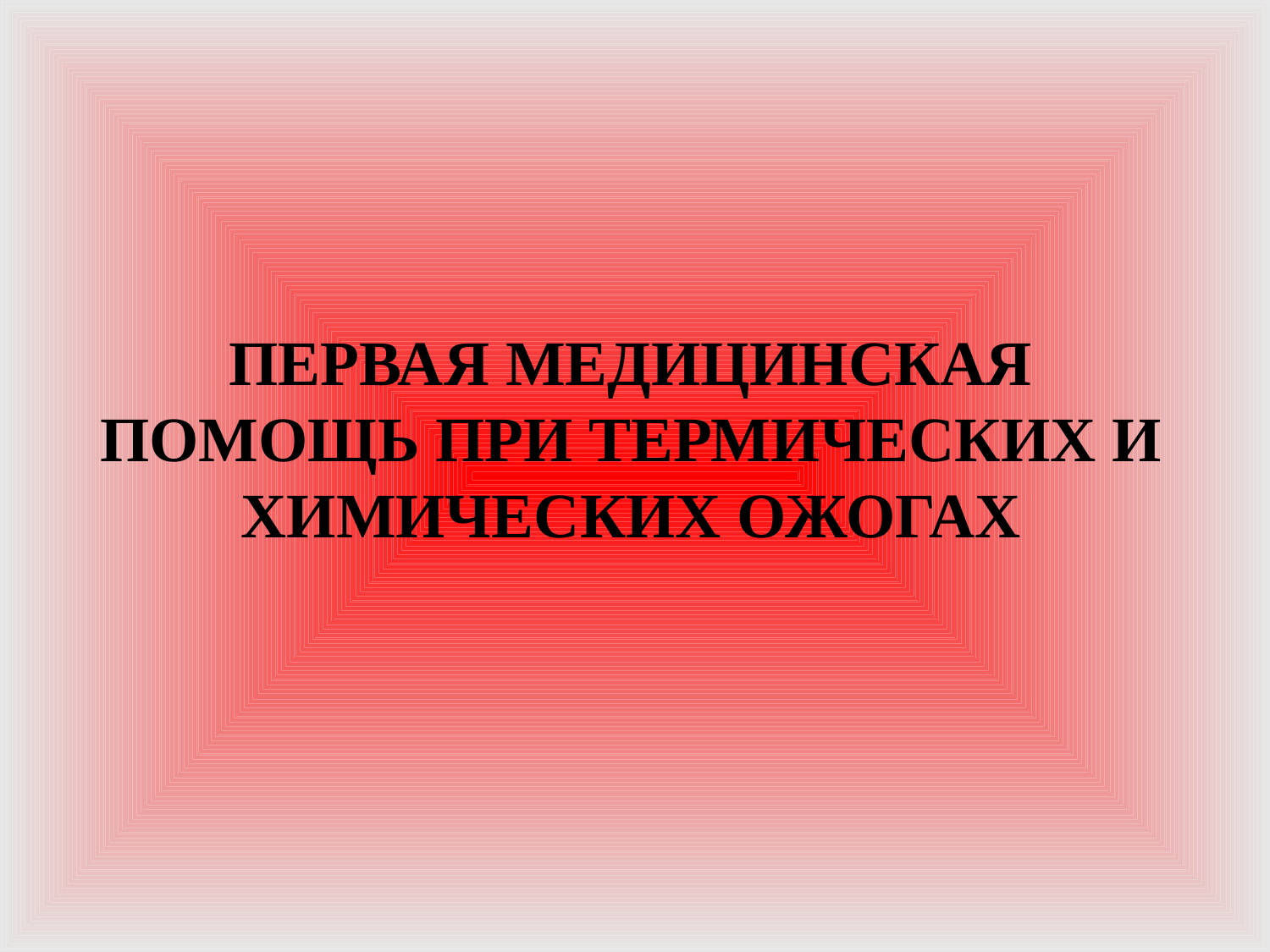

# ПЕРВАЯ МЕДИЦИНСКАЯ ПОМОЩЬ ПРИ ТЕРМИЧЕСКИХ И ХИМИЧЕСКИХ ОЖОГАХ